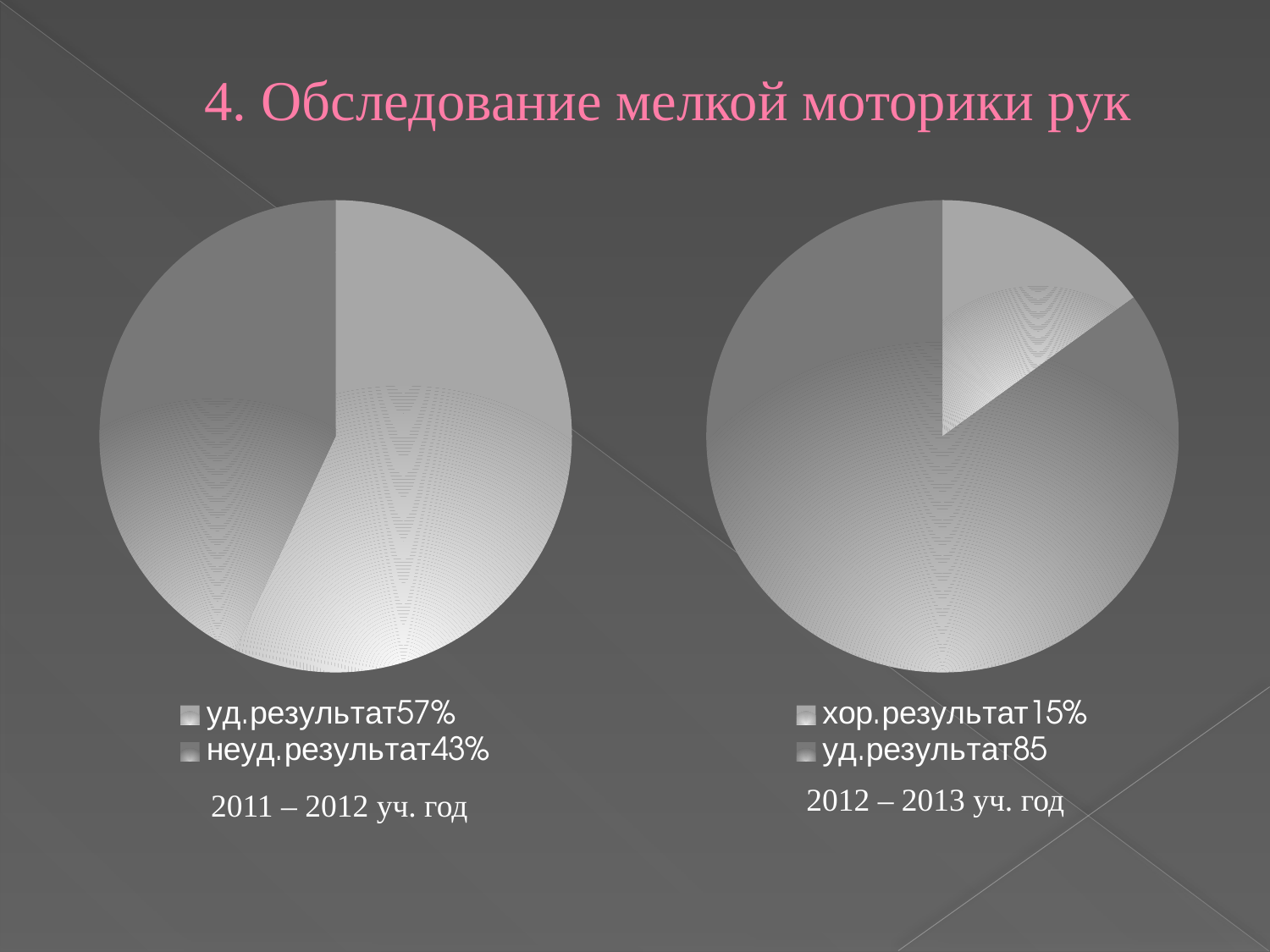

# 4. Обследование мелкой моторики рук

### Chart

| Category | Продажи |
|---|---|
| уд.результат57% | 57.0 |
| неуд.результат43% | 43.0 |

### Chart

| Category | Продажи |
|---|---|
| хор.результат15% | 15.0 |
| уд.результат85 | 85.0 |
|  | 0.0 |
| Кв. 4 | 0.0 |
2012 – 2013 уч. год
2011 – 2012 уч. год